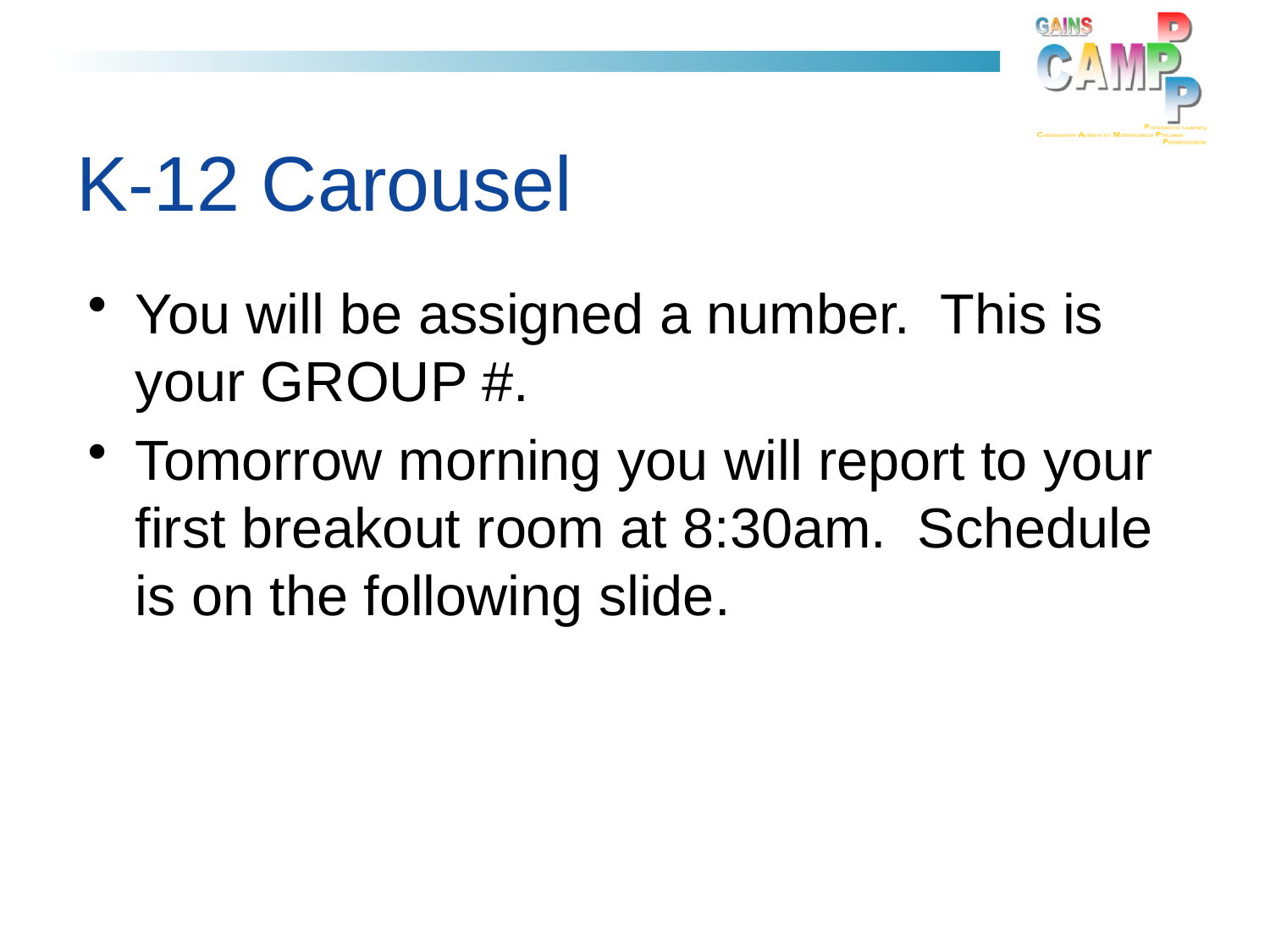

# K-12 Carousel
You will be assigned a number.  This is your GROUP #.
Tomorrow morning you will report to your first breakout room at 8:30am.  Schedule is on the following slide.